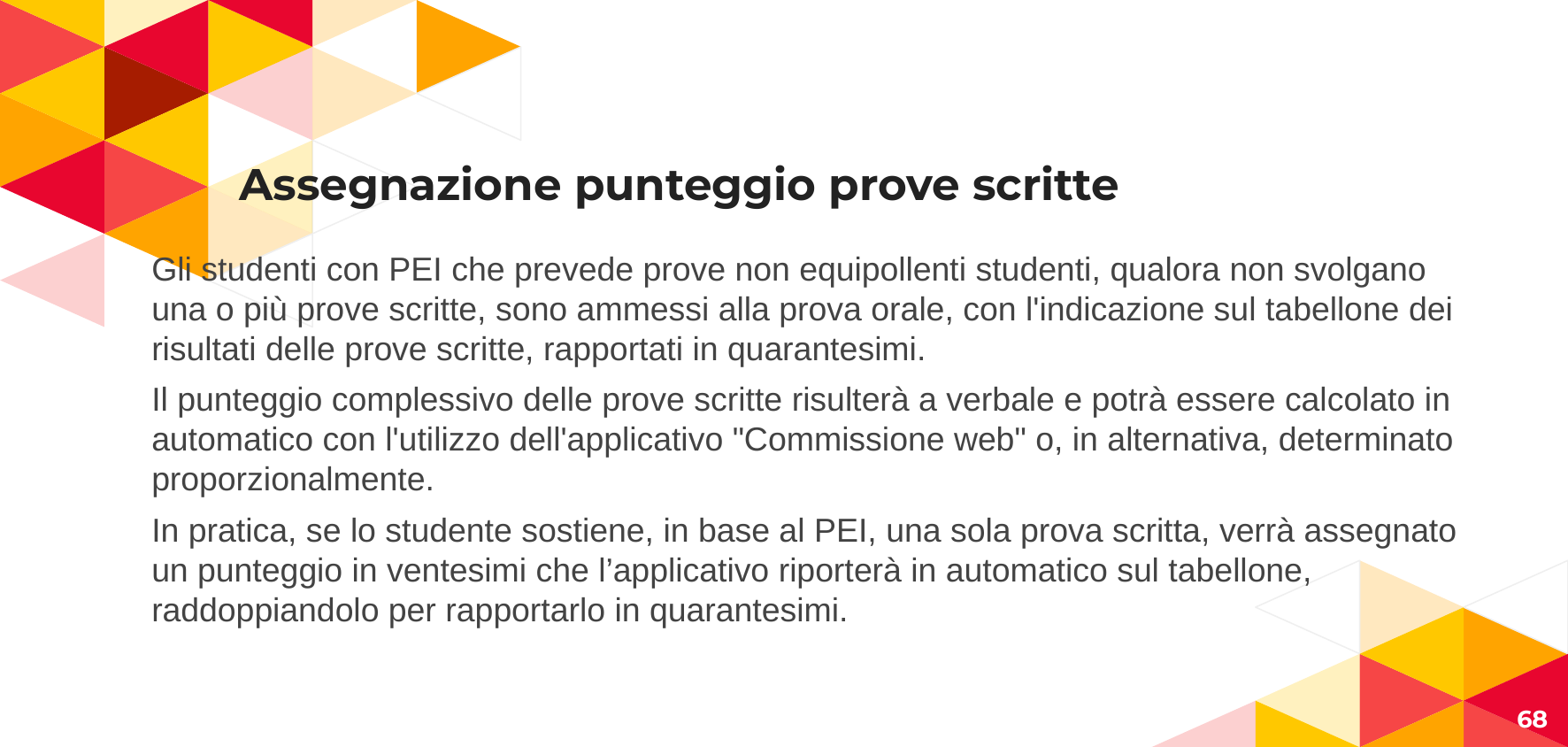

# Assegnazione punteggio prove scritte
Gli studenti con PEI che prevede prove non equipollenti studenti, qualora non svolgano una o più prove scritte, sono ammessi alla prova orale, con l'indicazione sul tabellone dei risultati delle prove scritte, rapportati in quarantesimi.
Il punteggio complessivo delle prove scritte risulterà a verbale e potrà essere calcolato in automatico con l'utilizzo dell'applicativo "Commissione web" o, in alternativa, determinato proporzionalmente.
In pratica, se lo studente sostiene, in base al PEI, una sola prova scritta, verrà assegnato un punteggio in ventesimi che l’applicativo riporterà in automatico sul tabellone, raddoppiandolo per rapportarlo in quarantesimi.
68